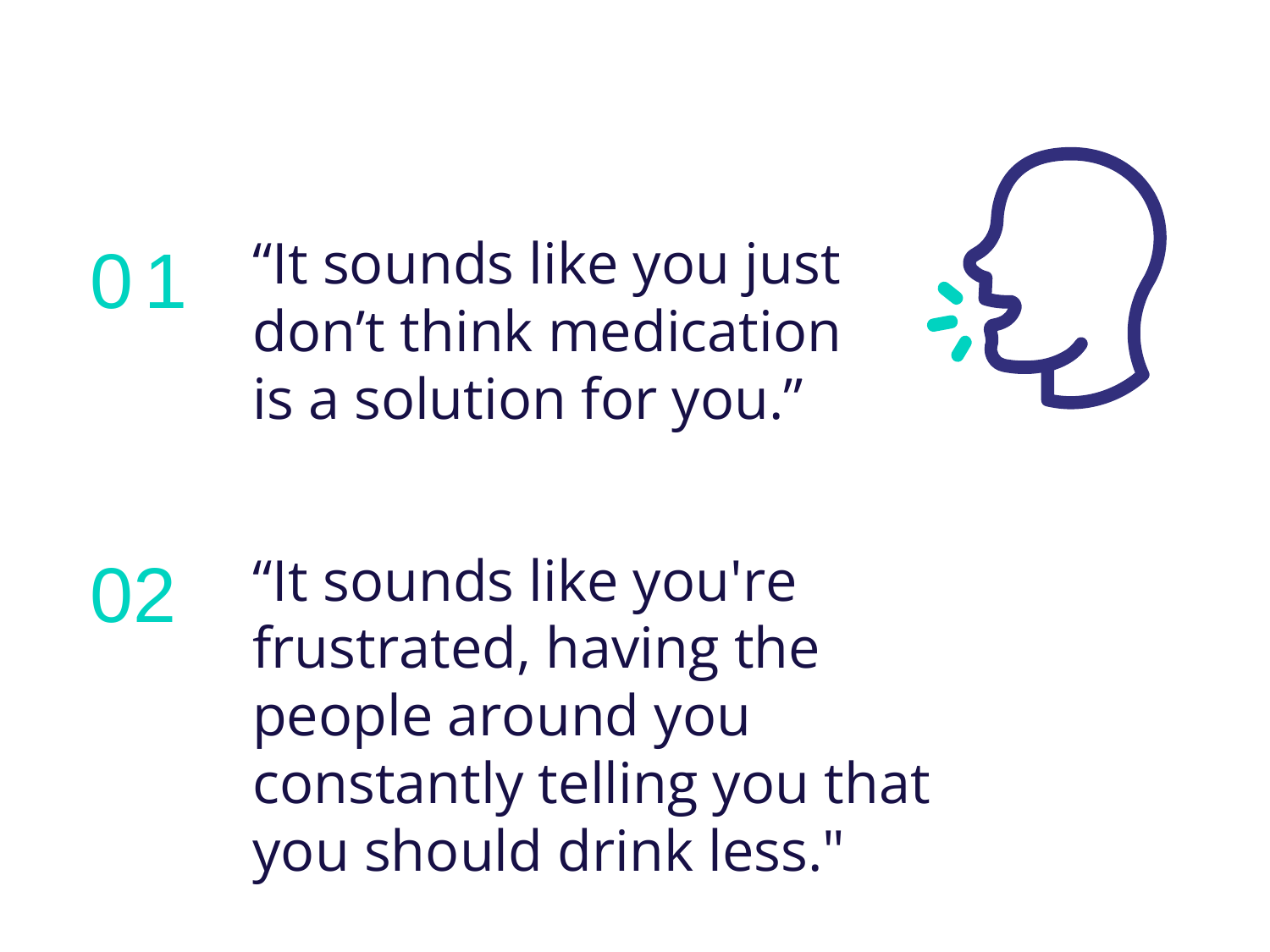

“It sounds like you just don’t think medication is a solution for you.”
01
02
“It sounds like you're frustrated, having the people around you constantly telling you that you should drink less."